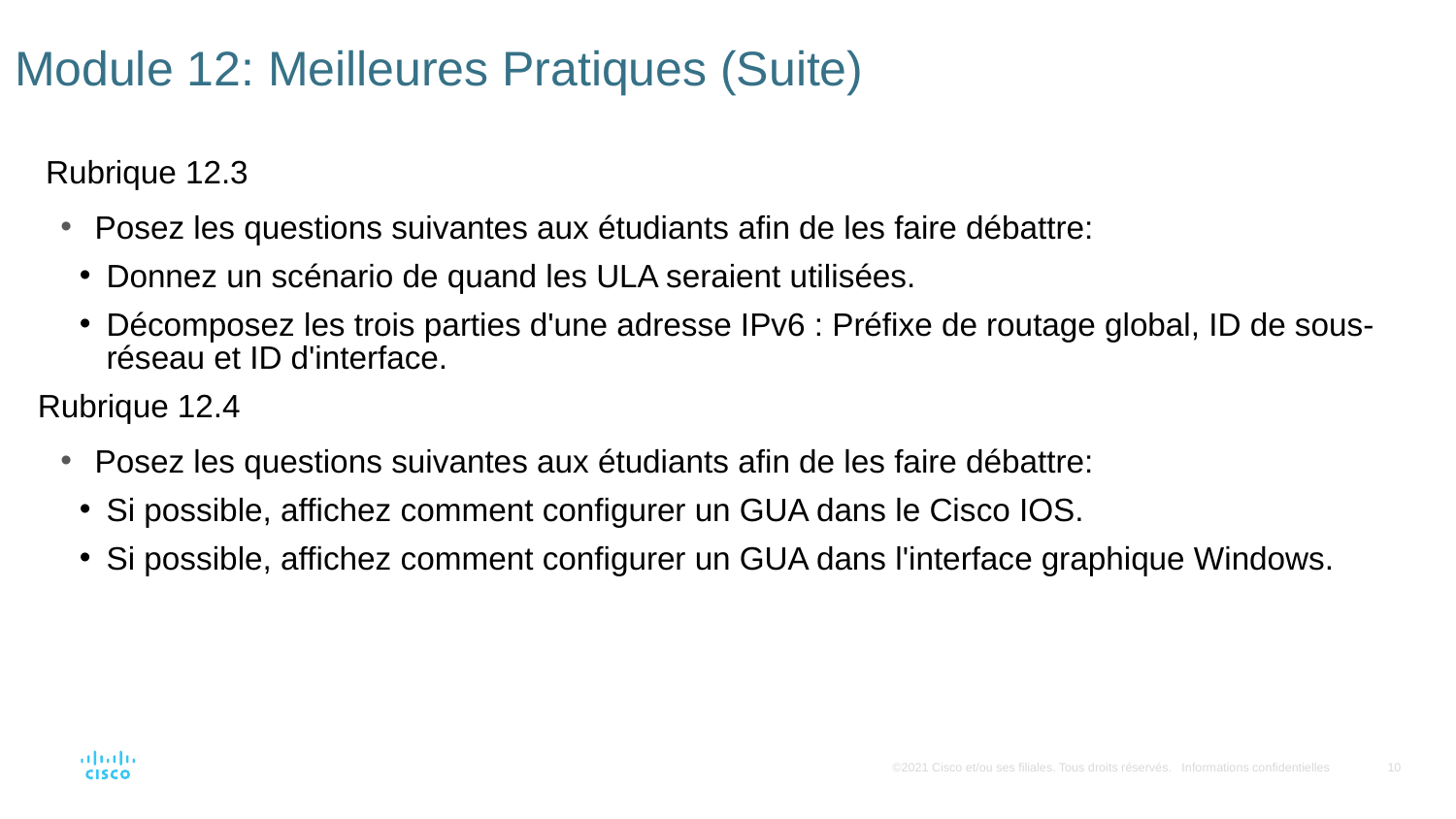

# Module 12: Meilleures Pratiques (Suite)
 Rubrique 12.3
Posez les questions suivantes aux étudiants afin de les faire débattre:
Donnez un scénario de quand les ULA seraient utilisées.
Décomposez les trois parties d'une adresse IPv6 : Préfixe de routage global, ID de sous-réseau et ID d'interface.
Rubrique 12.4
Posez les questions suivantes aux étudiants afin de les faire débattre:
Si possible, affichez comment configurer un GUA dans le Cisco IOS.
Si possible, affichez comment configurer un GUA dans l'interface graphique Windows.